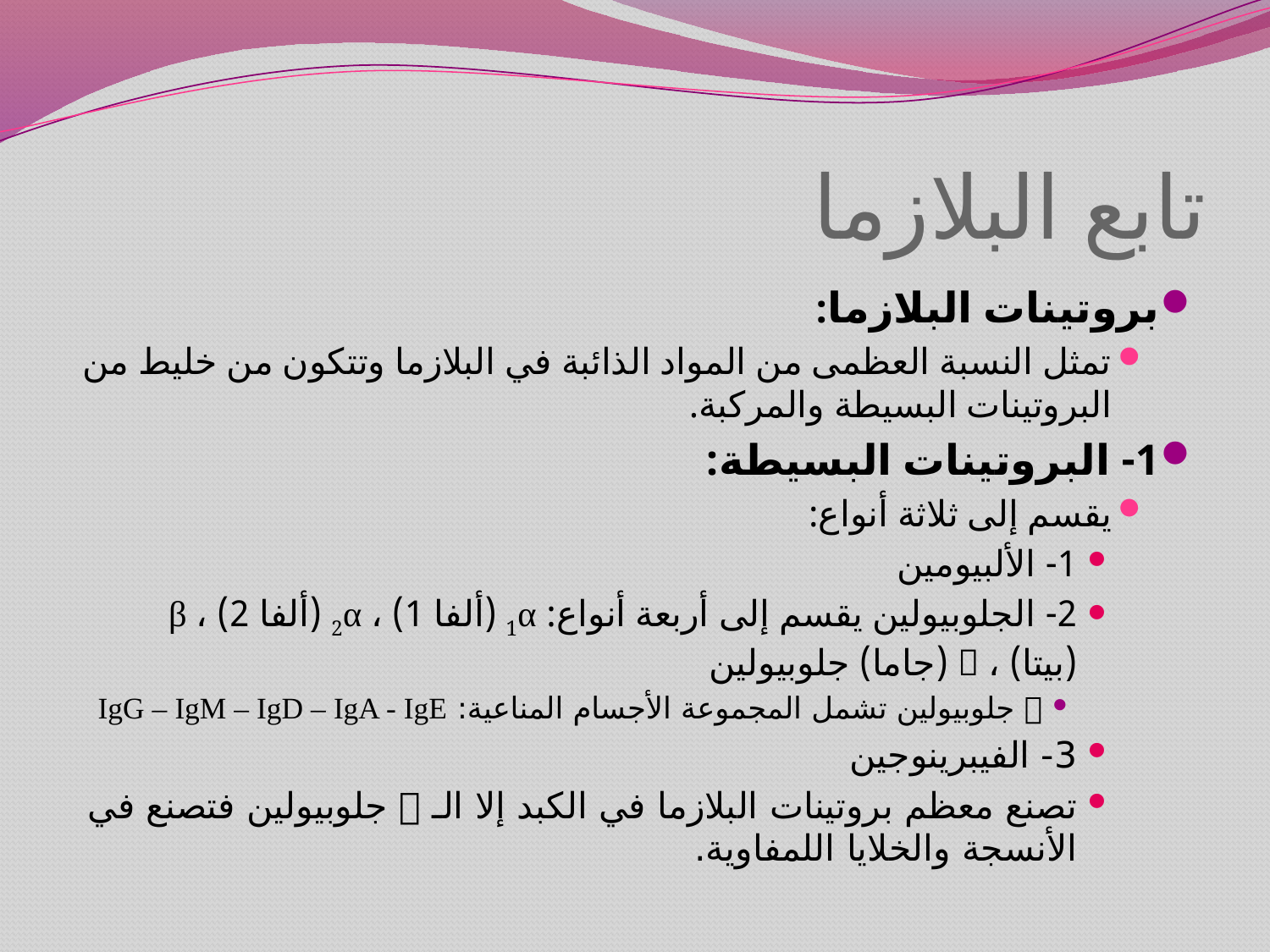

# تابع البلازما
بروتينات البلازما:
تمثل النسبة العظمى من المواد الذائبة في البلازما وتتكون من خليط من البروتينات البسيطة والمركبة.
1- البروتينات البسيطة:
يقسم إلى ثلاثة أنواع:
1- الألبيومين
2- الجلوبيولين يقسم إلى أربعة أنواع: 1α (ألفا 1) ، 2α (ألفا 2) ، β (بيتا) ، γ (جاما) جلوبيولين
γ جلوبيولين تشمل المجموعة الأجسام المناعية: IgG – IgM – IgD – IgA - IgE
3- الفيبرينوجين
تصنع معظم بروتينات البلازما في الكبد إلا الـ γ جلوبيولين فتصنع في الأنسجة والخلايا اللمفاوية.